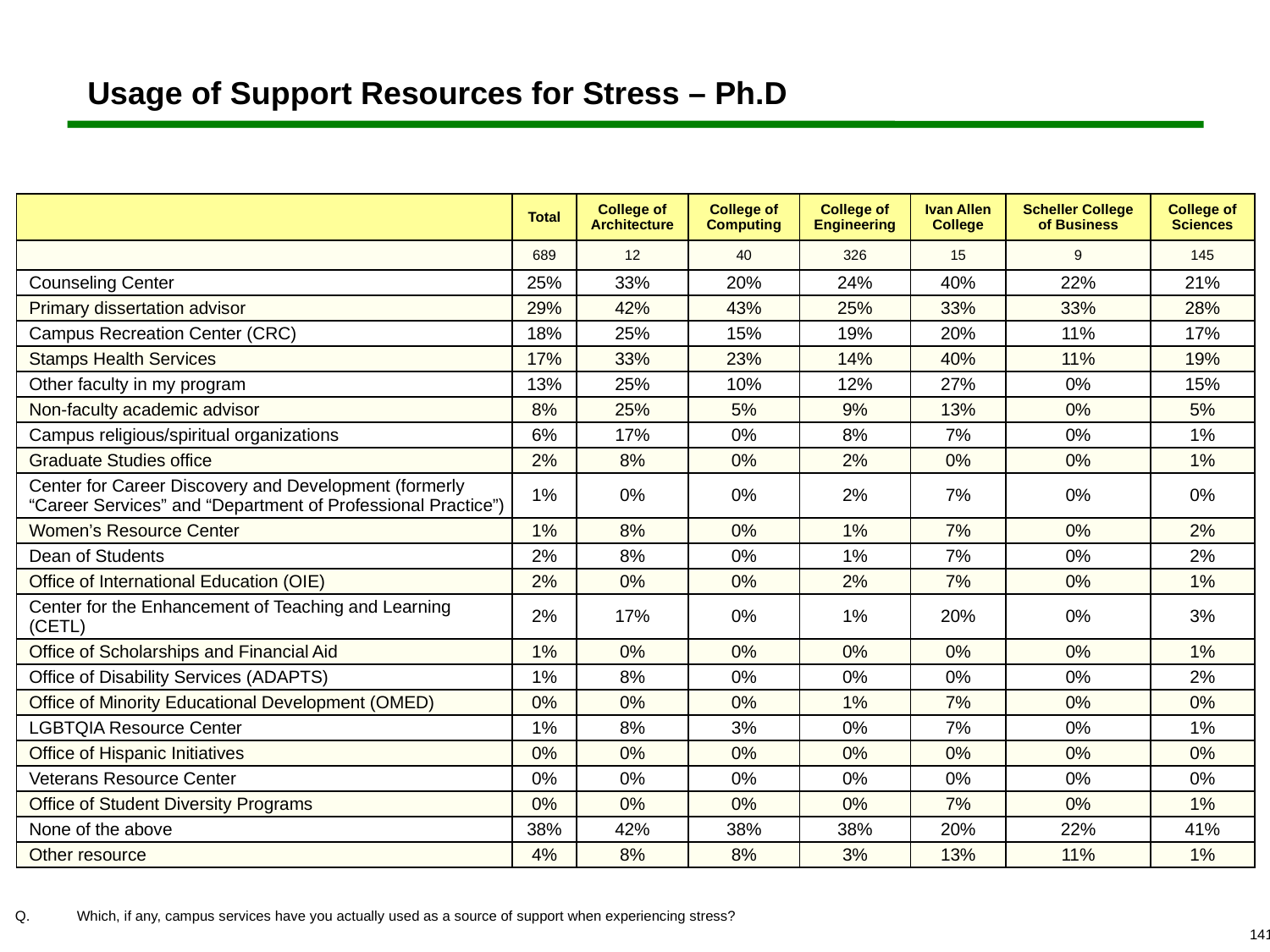

# Usage of Support Resources for Stress – Ph.D
|  | Total | College of Architecture | College of Computing | College of Engineering | Ivan Allen College | Scheller College of Business | College of Sciences |
| --- | --- | --- | --- | --- | --- | --- | --- |
|  | 689 | 12 | 40 | 326 | 15 | 9 | 145 |
| Counseling Center | 25% | 33% | 20% | 24% | 40% | 22% | 21% |
| Primary dissertation advisor | 29% | 42% | 43% | 25% | 33% | 33% | 28% |
| Campus Recreation Center (CRC) | 18% | 25% | 15% | 19% | 20% | 11% | 17% |
| Stamps Health Services | 17% | 33% | 23% | 14% | 40% | 11% | 19% |
| Other faculty in my program | 13% | 25% | 10% | 12% | 27% | 0% | 15% |
| Non-faculty academic advisor | 8% | 25% | 5% | 9% | 13% | 0% | 5% |
| Campus religious/spiritual organizations | 6% | 17% | 0% | 8% | 7% | 0% | 1% |
| Graduate Studies office | 2% | 8% | 0% | 2% | 0% | 0% | 1% |
| Center for Career Discovery and Development (formerly “Career Services” and “Department of Professional Practice”) | 1% | 0% | 0% | 2% | 7% | 0% | 0% |
| Women’s Resource Center | 1% | 8% | 0% | 1% | 7% | 0% | 2% |
| Dean of Students | 2% | 8% | 0% | 1% | 7% | 0% | 2% |
| Office of International Education (OIE) | 2% | 0% | 0% | 2% | 7% | 0% | 1% |
| Center for the Enhancement of Teaching and Learning (CETL) | 2% | 17% | 0% | 1% | 20% | 0% | 3% |
| Office of Scholarships and Financial Aid | 1% | 0% | 0% | 0% | 0% | 0% | 1% |
| Office of Disability Services (ADAPTS) | 1% | 8% | 0% | 0% | 0% | 0% | 2% |
| Office of Minority Educational Development (OMED) | 0% | 0% | 0% | 1% | 7% | 0% | 0% |
| LGBTQIA Resource Center | 1% | 8% | 3% | 0% | 7% | 0% | 1% |
| Office of Hispanic Initiatives | 0% | 0% | 0% | 0% | 0% | 0% | 0% |
| Veterans Resource Center | 0% | 0% | 0% | 0% | 0% | 0% | 0% |
| Office of Student Diversity Programs | 0% | 0% | 0% | 0% | 7% | 0% | 1% |
| None of the above | 38% | 42% | 38% | 38% | 20% | 22% | 41% |
| Other resource | 4% | 8% | 8% | 3% | 13% | 11% | 1% |
 	Which, if any, campus services have you actually used as a source of support when experiencing stress?